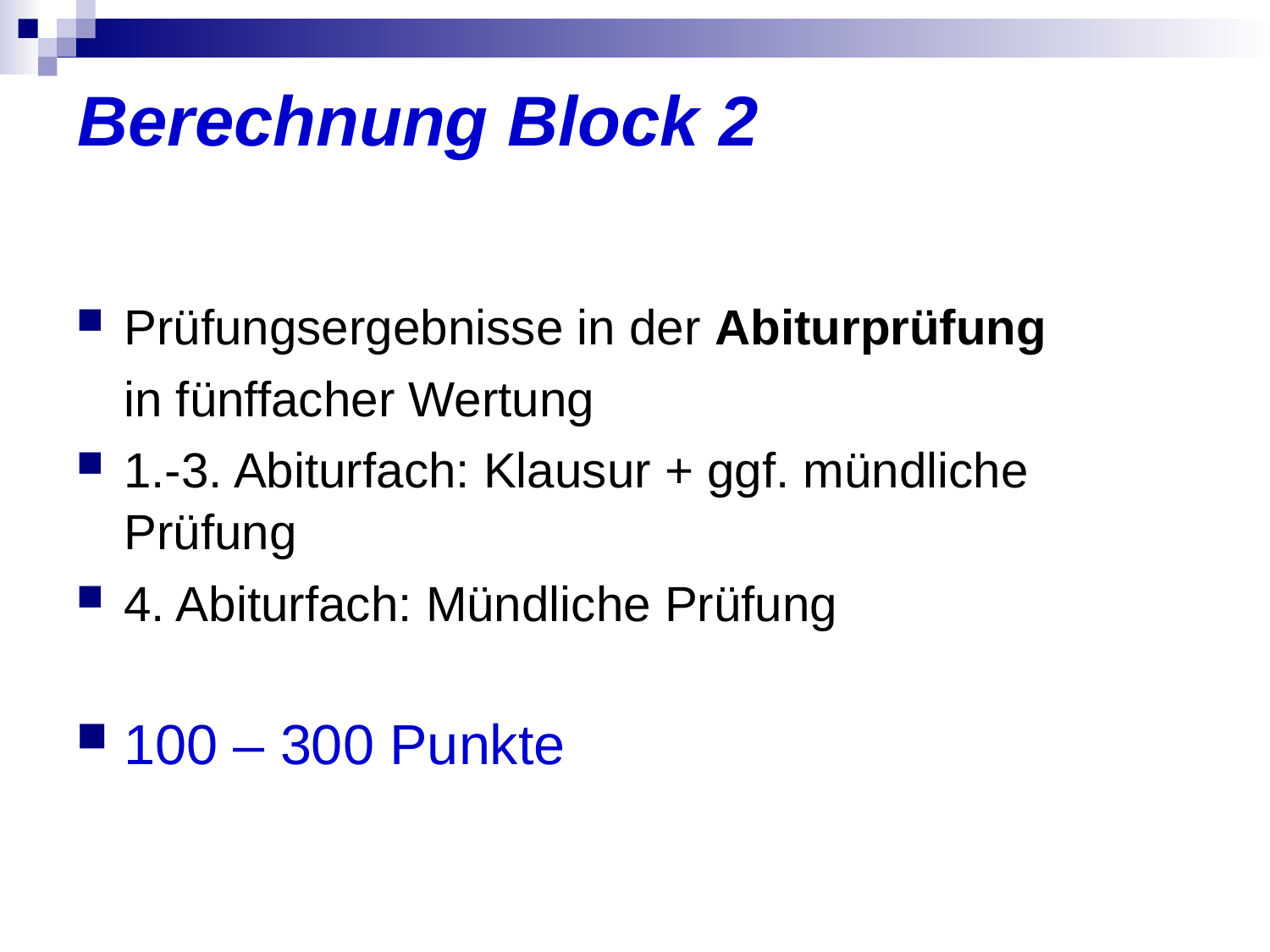

# Berechnung Block 2

Prüfungsergebnisse in der Abiturprüfung
	in fünffacher Wertung
1.-3. Abiturfach: Klausur + ggf. mündliche Prüfung
4. Abiturfach: Mündliche Prüfung

100 – 300 Punkte